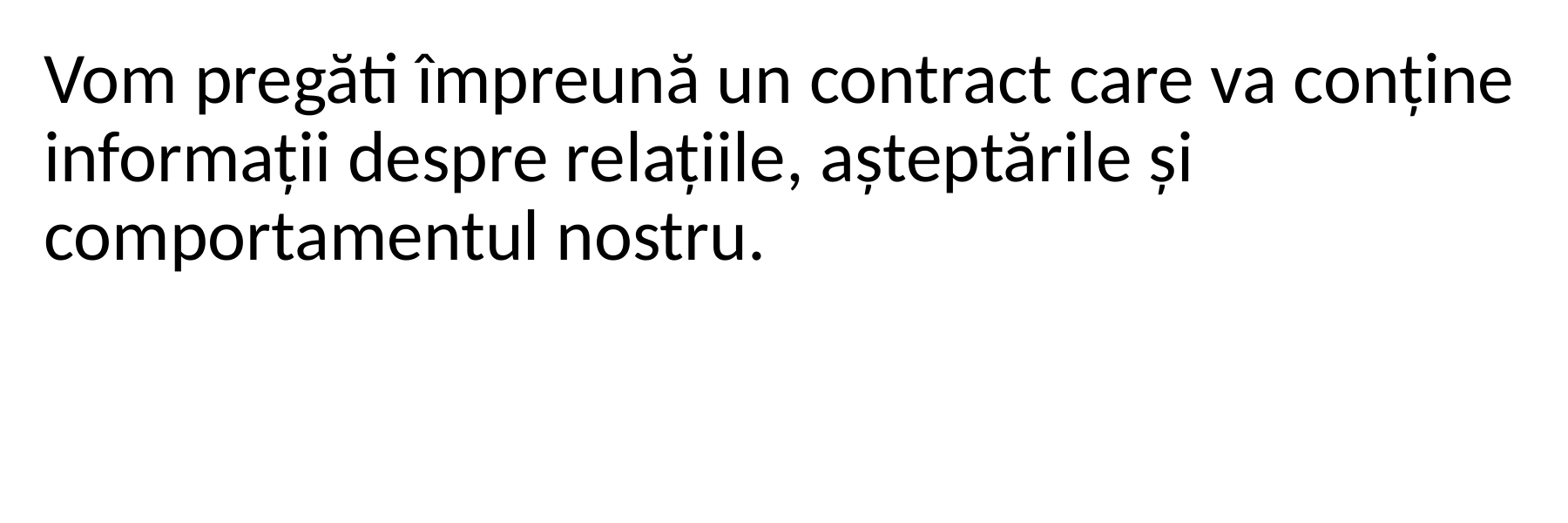

Vom pregăti împreună un contract care va conține informații despre relațiile, așteptările și comportamentul nostru.